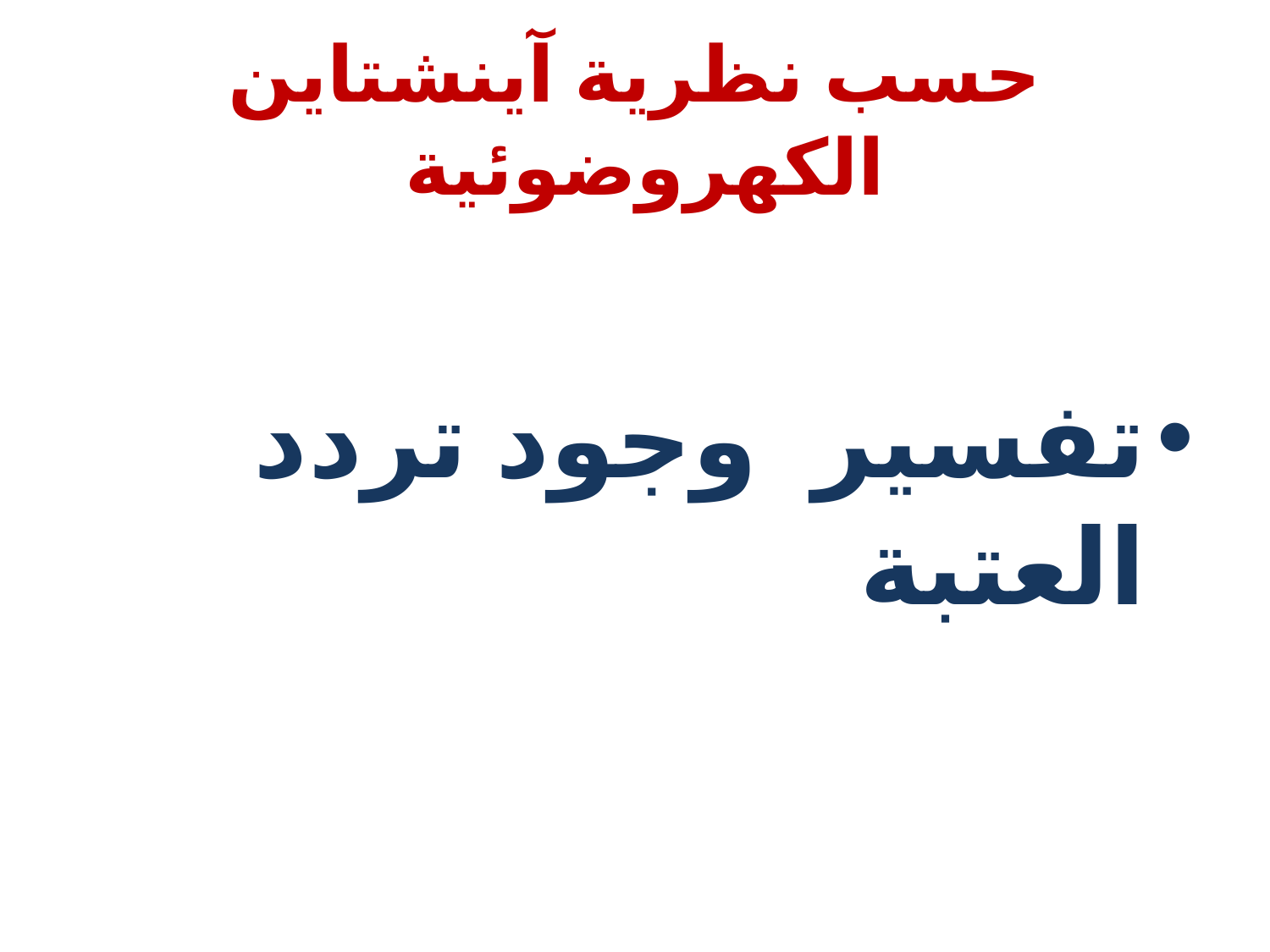

# حسب نظرية آينشتاين الكهروضوئية
تفسير  وجود تردد العتبة